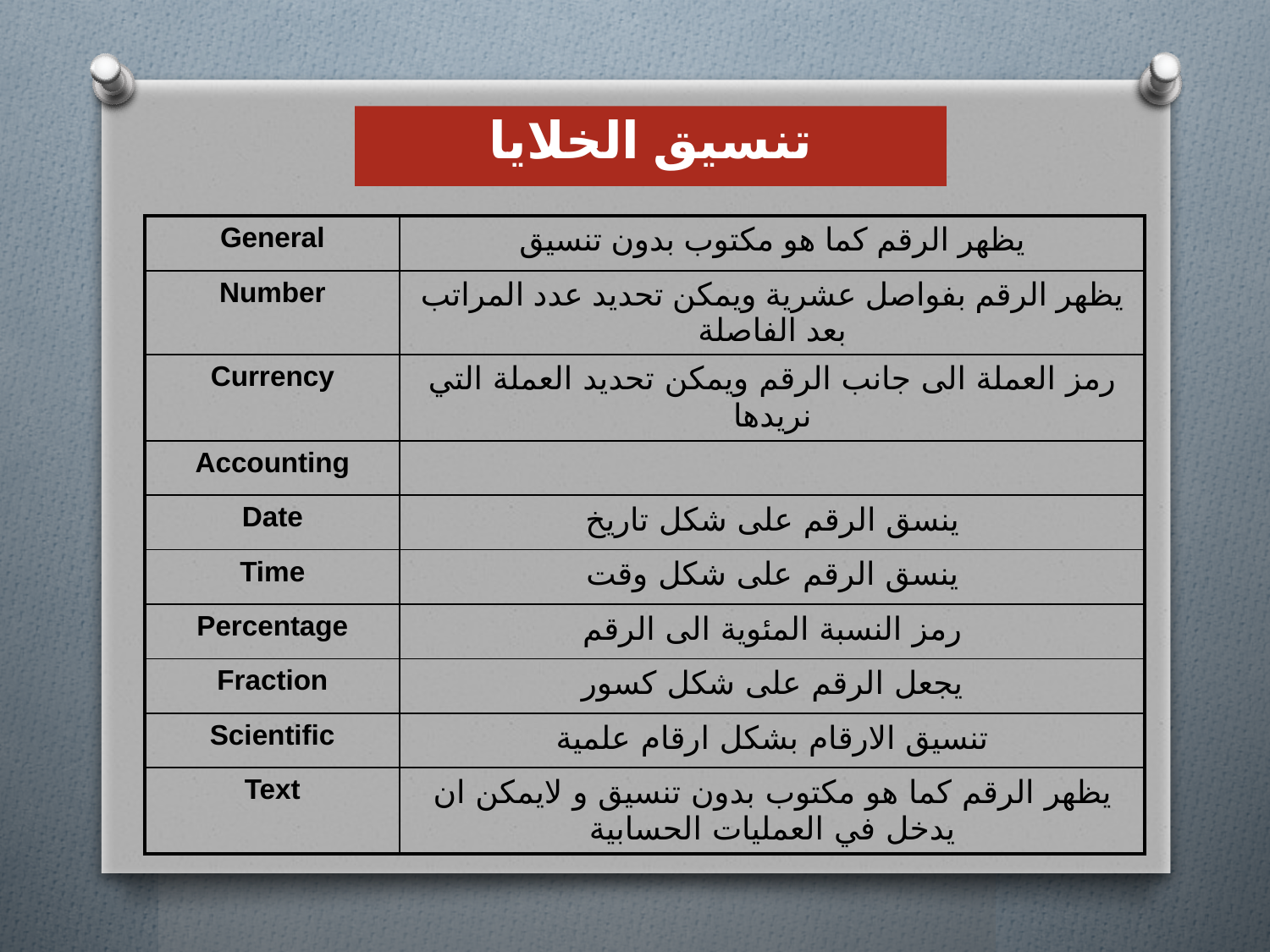

# تنسيق الخلايا
| General | يظهر الرقم كما هو مكتوب بدون تنسيق |
| --- | --- |
| Number | يظهر الرقم بفواصل عشرية ويمكن تحديد عدد المراتب بعد الفاصلة |
| Currency | رمز العملة الى جانب الرقم ويمكن تحديد العملة التي نريدها |
| Accounting |  |
| Date | ينسق الرقم على شكل تاريخ |
| Time | ينسق الرقم على شكل وقت |
| Percentage | رمز النسبة المئوية الى الرقم |
| Fraction | يجعل الرقم على شكل كسور |
| Scientific | تنسيق الارقام بشكل ارقام علمية |
| Text | يظهر الرقم كما هو مكتوب بدون تنسيق و لايمكن ان يدخل في العمليات الحسابية |